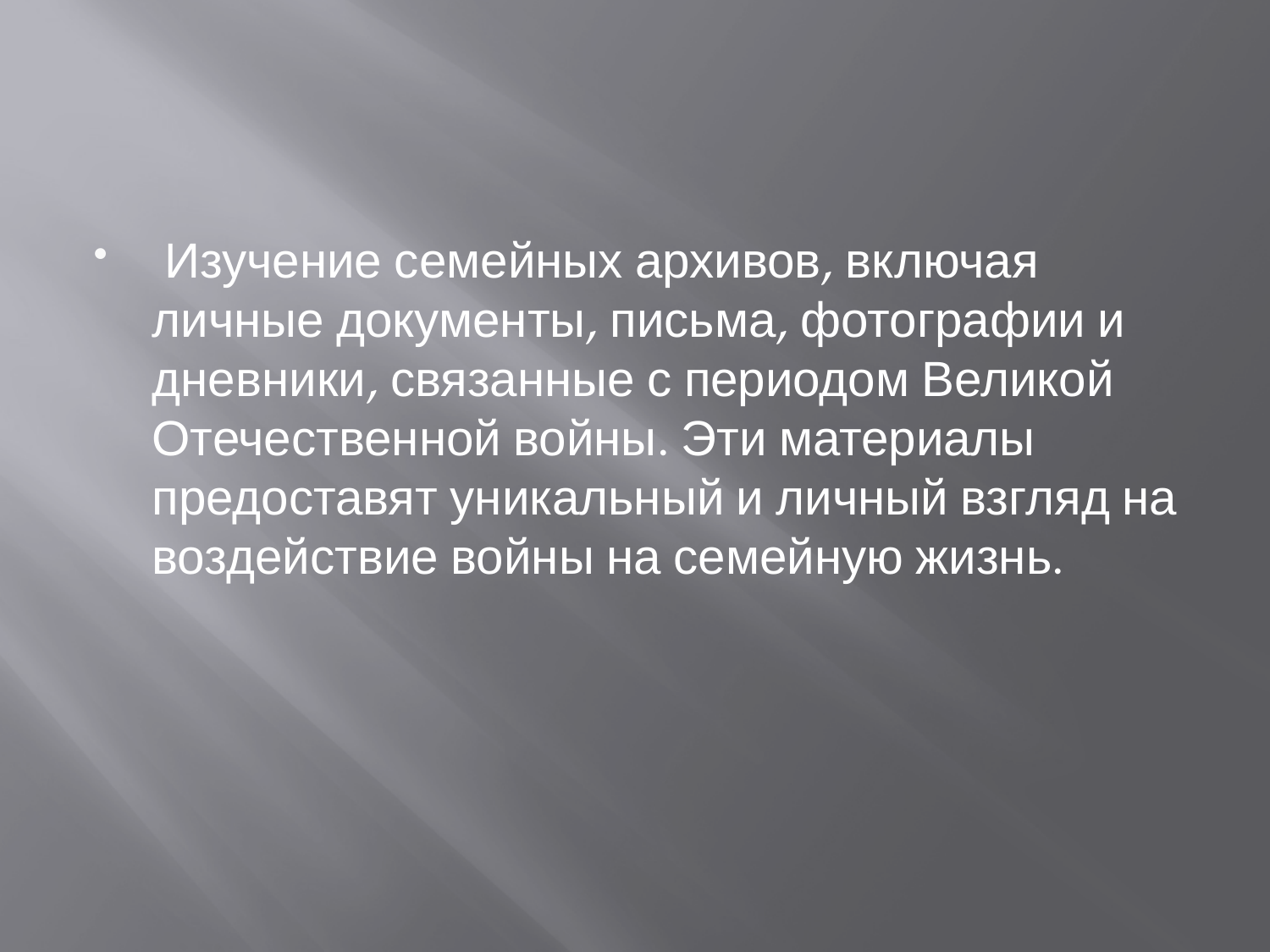

#
 Изучение семейных архивов, включая личные документы, письма, фотографии и дневники, связанные с периодом Великой Отечественной войны. Эти материалы предоставят уникальный и личный взгляд на воздействие войны на семейную жизнь.